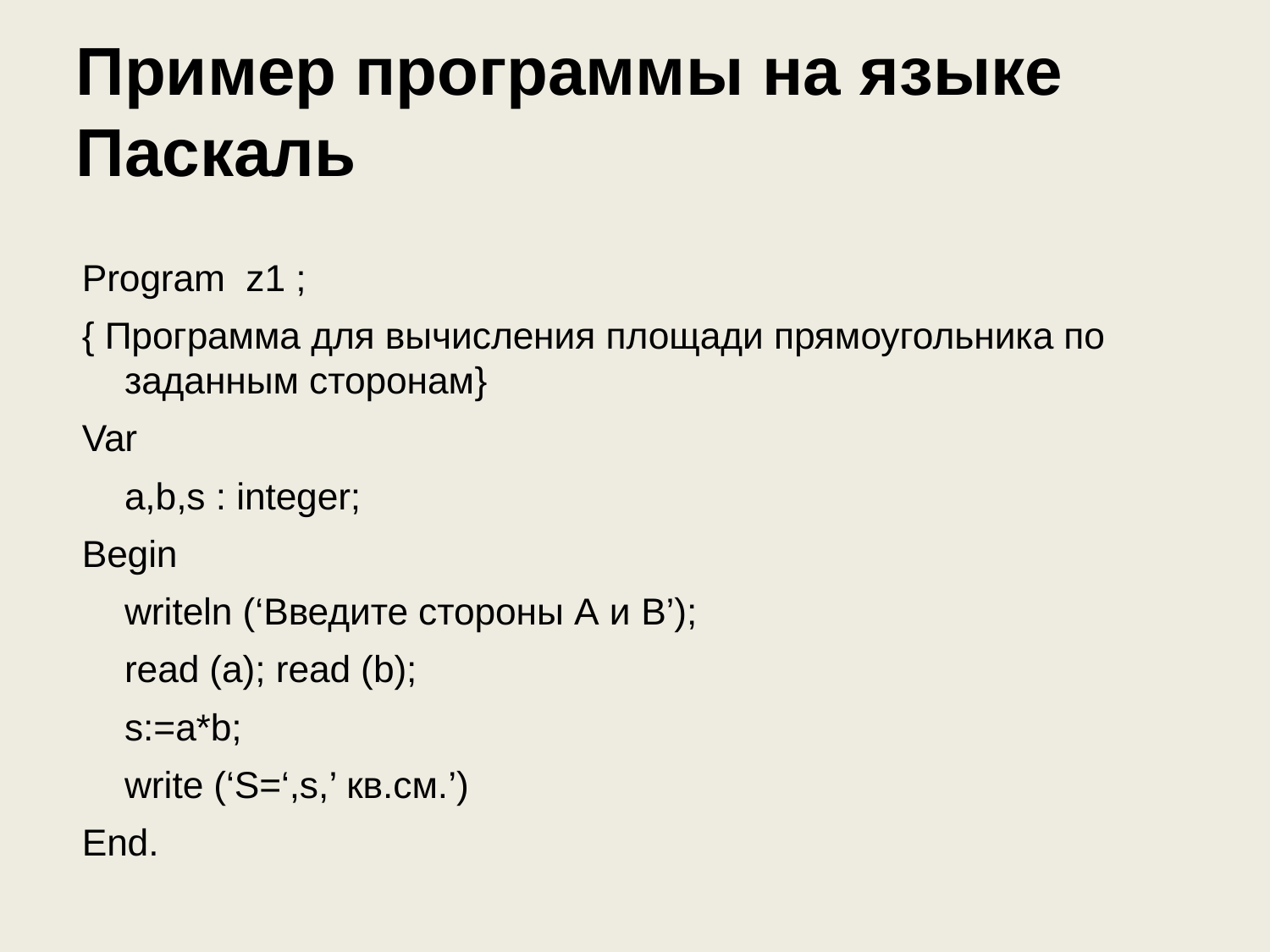

# Пример программы на языке Паскаль
Program  z1 ;
{ Программа для вычисления площади прямоугольника по заданным сторонам}
Var
		a,b,s : integer;
Begin
		writeln (‘Введите стороны А и B’);
		read (a); read (b);
		s:=a*b;
		write (‘S=‘,s,’ кв.см.’)
End.